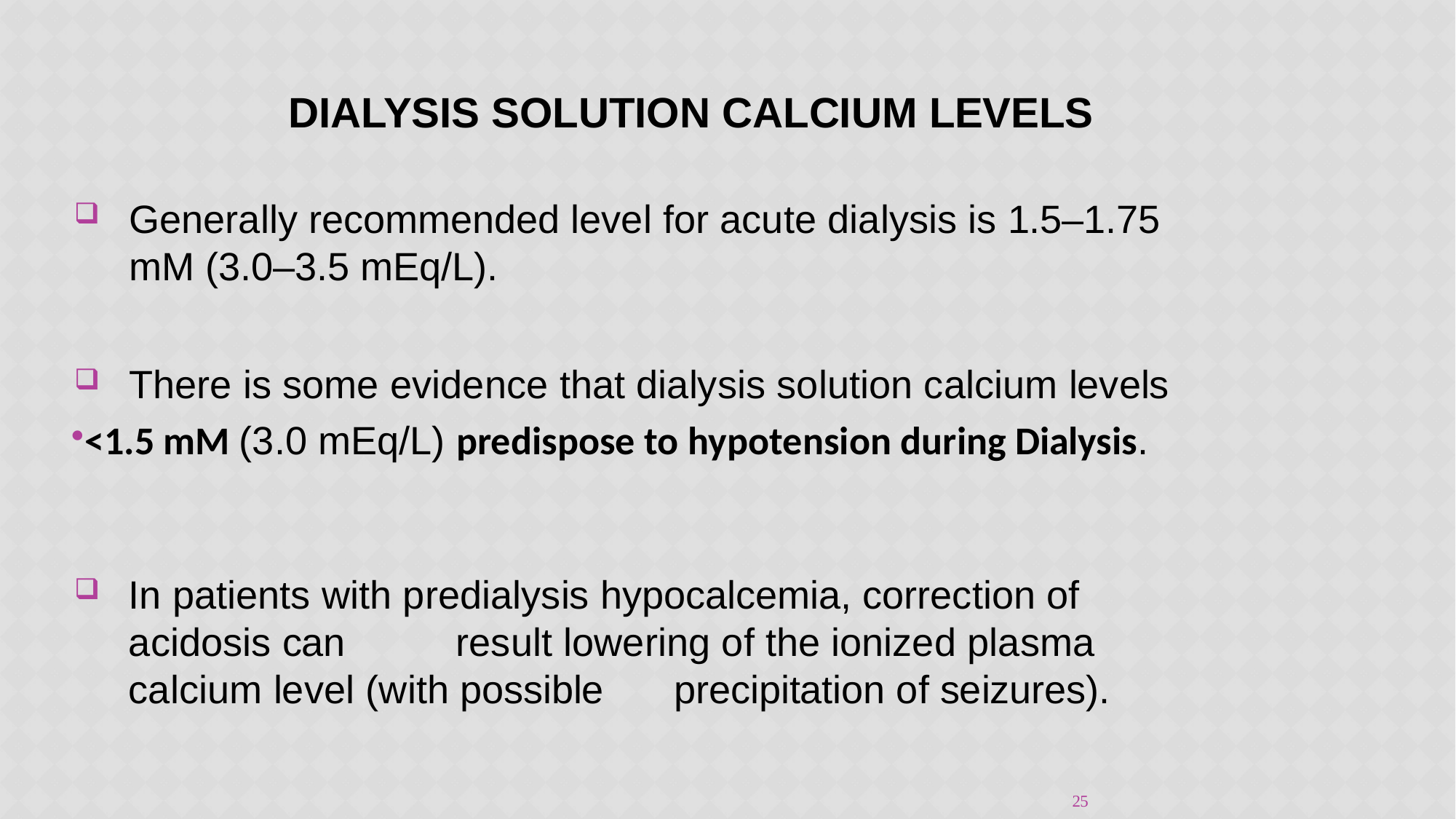

# Dialysis solution calcium levels
Generally recommended level for acute dialysis is 1.5–1.75 mM (3.0–3.5 mEq/L).

There is some evidence that dialysis solution calcium levels
<1.5 mM (3.0 mEq/L) predispose to hypotension during Dialysis.

In patients with predialysis hypocalcemia, correction of acidosis can 	result lowering of the ionized plasma calcium level (with possible 	precipitation of seizures).
25